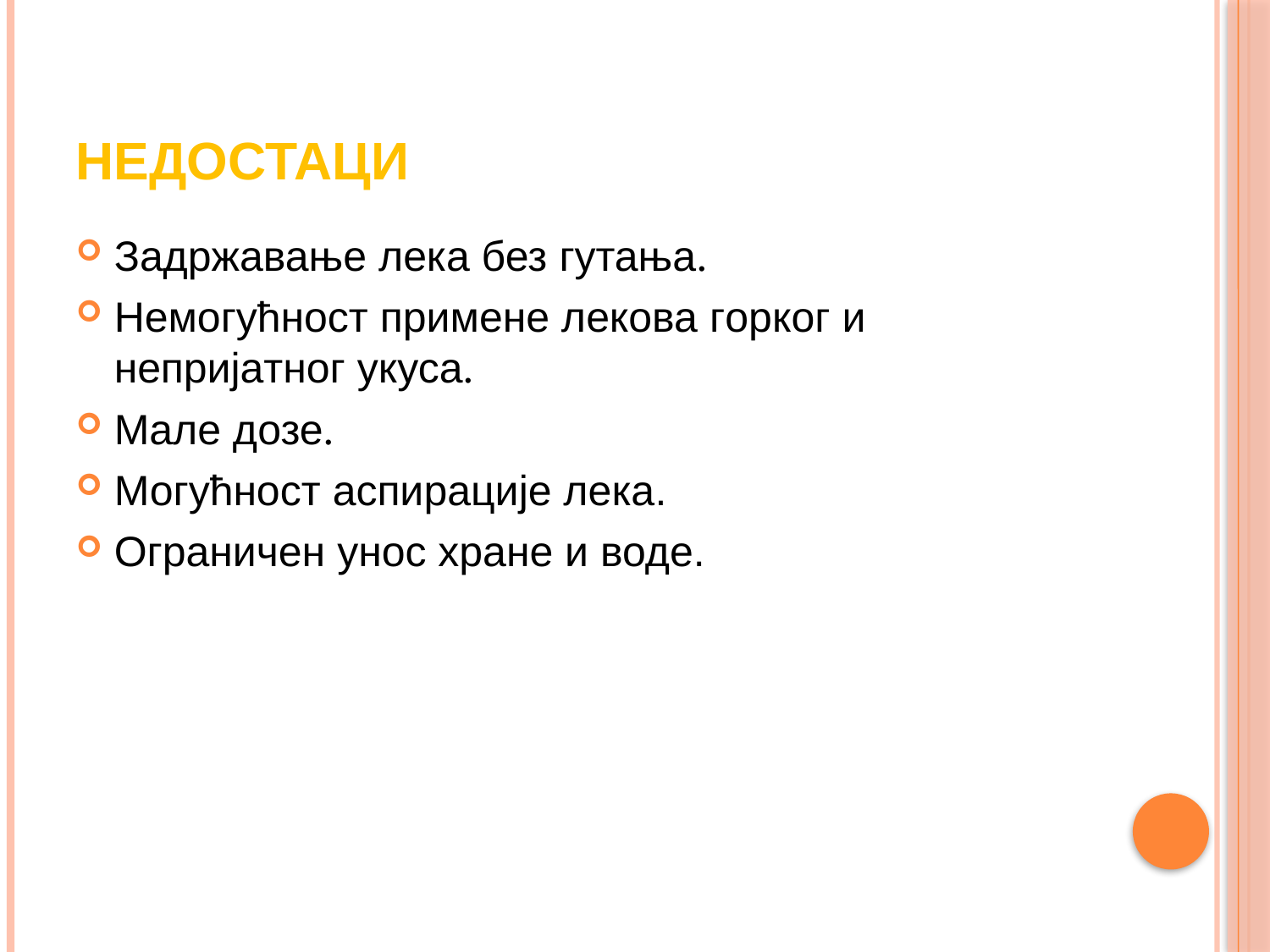

# Недостаци
Задржавање лека без гутања.
Немогућност примене лекова горког и непријатног укуса.
Мале дозе.
Могућност аспирације лека.
Ограничен унос хране и воде.